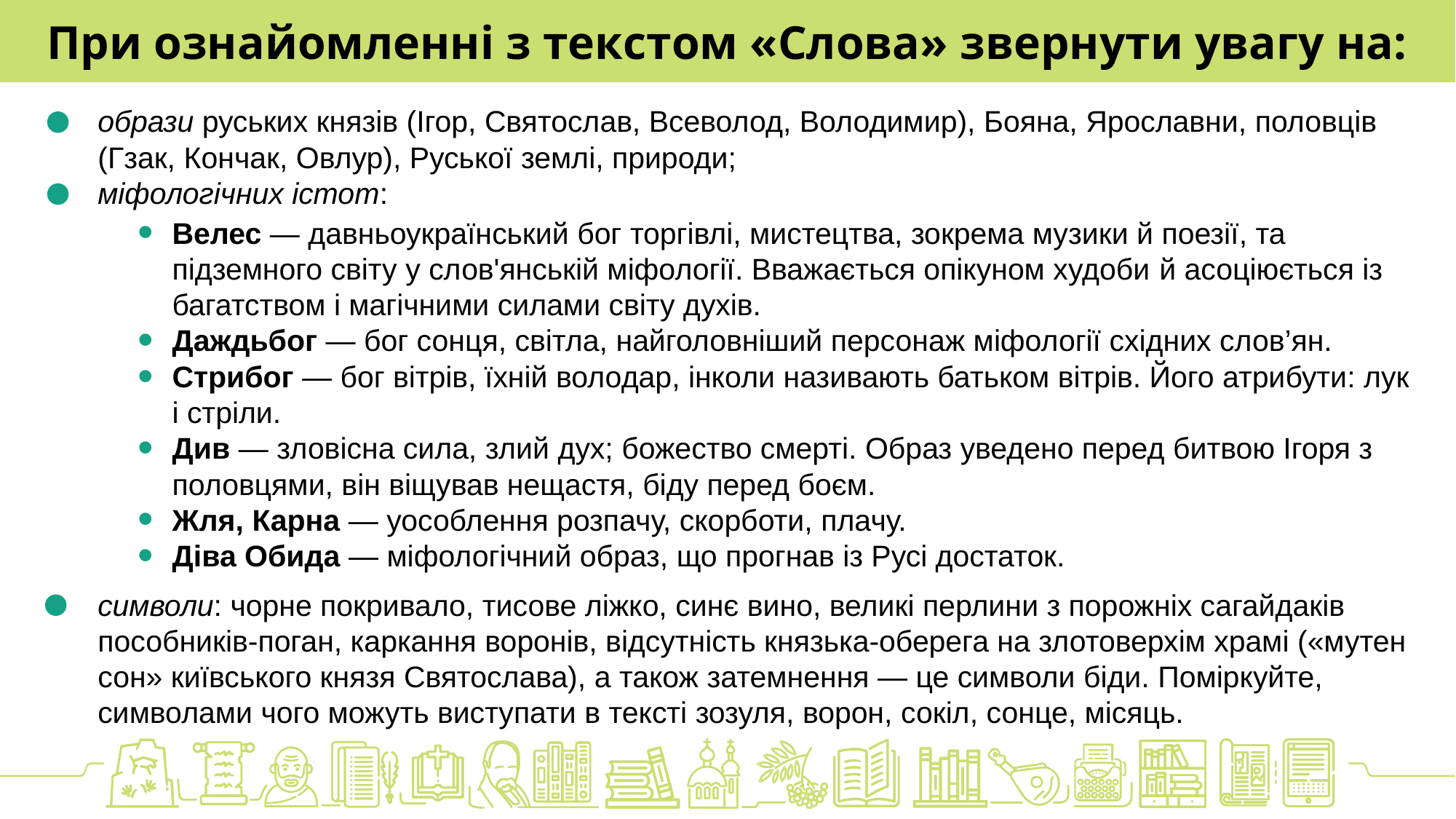

При ознайомленні з текстом «Слова» звернути увагу на:
образи руських князів (Ігор, Святослав, Всеволод, Володимир), Бояна, Ярославни, половців (Гзак, Кончак, Овлур), Руської землі, природи;
міфологічних істот:

Велес — давньоукраїнський бог торгівлі, мистецтва, зокрема музики й поезії, та підземного світу у слов'янській міфології. Вважається опікуном худоби й асоціюється із багатством і магічними силами світу духів.
Даждьбог — бог сонця, світла, найголовніший персонаж міфології східних слов’ян.
Стрибог — бог вітрів, їхній володар, інколи називають батьком вітрів. Його атрибути: лук і стріли.
Див — зловісна сила, злий дух; божество смерті. Образ уведено перед битвою Ігоря з половцями, він віщував нещастя, біду перед боєм.
Жля, Карна — уособлення розпачу, скорботи, плачу.
Діва Обида — міфологічний образ, що прогнав із Русі достаток.
символи: чорне покривало, тисове ліжко, синє вино, великі перлини з порожніх сагайдаків пособників-поган, каркання воронів, відсутність князька-оберега на злотоверхім храмі («мутен сон» київського князя Святослава), а також затемнення — це символи біди. Поміркуйте, символами чого можуть виступати в тексті зозуля, ворон, сокіл, сонце, місяць.